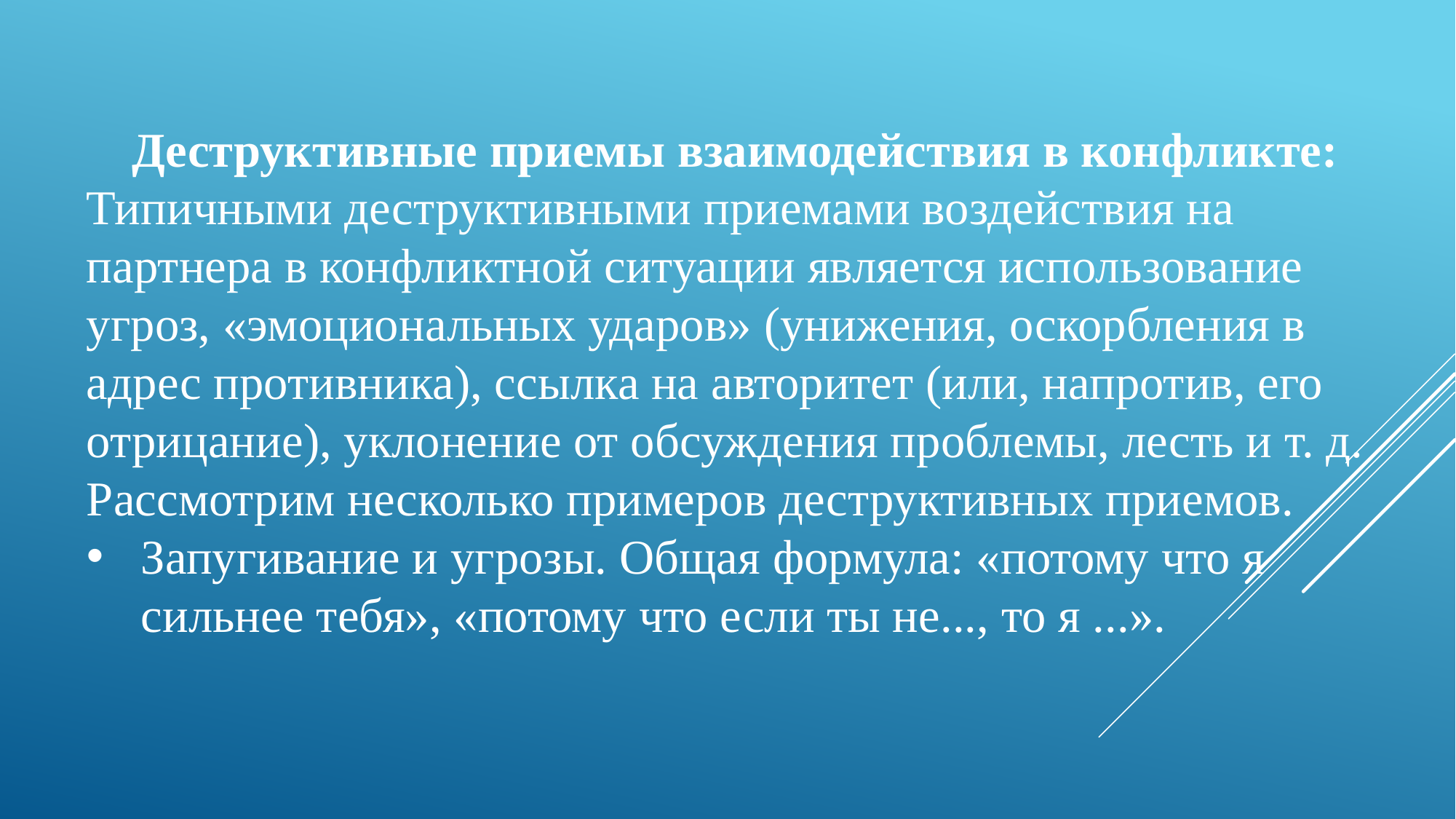

Деструктивные приемы взаимодействия в конфликте:
Типичными деструктивными приемами воздействия на партнера в конфликтной ситуации является использование угроз, «эмоциональных ударов» (унижения, оскорбления в адрес противника), ссылка на авторитет (или, напротив, его отрицание), уклонение от обсуждения проблемы, лесть и т. д. Рассмотрим несколько примеров деструктивных приемов.
Запугивание и угрозы. Общая формула: «потому что я сильнее тебя», «потому что если ты не..., то я ...».